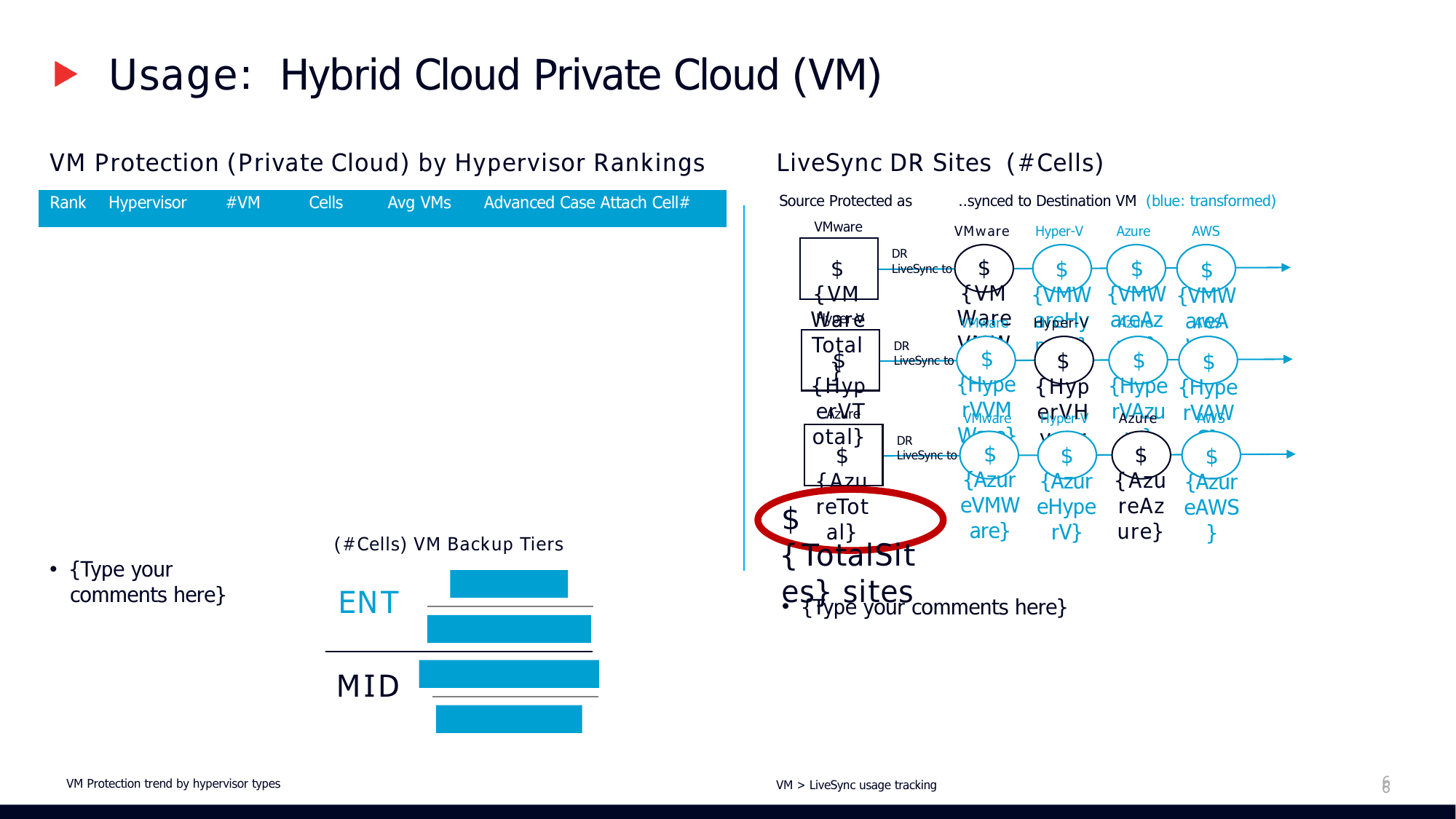

# Usage:  Hybrid Cloud Private Cloud (VM)
VM Protection (Private Cloud) by Hypervisor Rankings
LiveSync DR Sites  (#Cells)
Source Protected as
..synced to Destination VM  (blue: transformed)
| Rank | Hypervisor | #VM | Cells | Avg VMs | Advanced Case Attach Cell# |
| --- | --- | --- | --- | --- | --- |
VMware

VMware
Hyper-V
Azure
AWS
DR LiveSync to
${VMWareVMWare}
${VMWareAzure}
${VMWareTotal}
${VMWareHyperV}
${VMWareAWS}
Hyper-V

VMware
Hyper-V
Azure
AWS
DR LiveSync to
${HyperVVMWare}
${HyperVAzure}
${HyperVTotal}
${HyperVHyperV}
${HyperVAWS}
Azure

VMware
Hyper-V
Azure
AWS
DR LiveSync to
${AzureVMWare}
${AzureAzure}
${AzureTotal}
${AzureHyperV}
${AzureAWS}

${TotalSites} sites
(#Cells) VM Backup Tiers
{Type your comments here}

ENT
{Type your comments here}

MID

6
6
VM Protection trend by hypervisor types
VM > LiveSync usage tracking